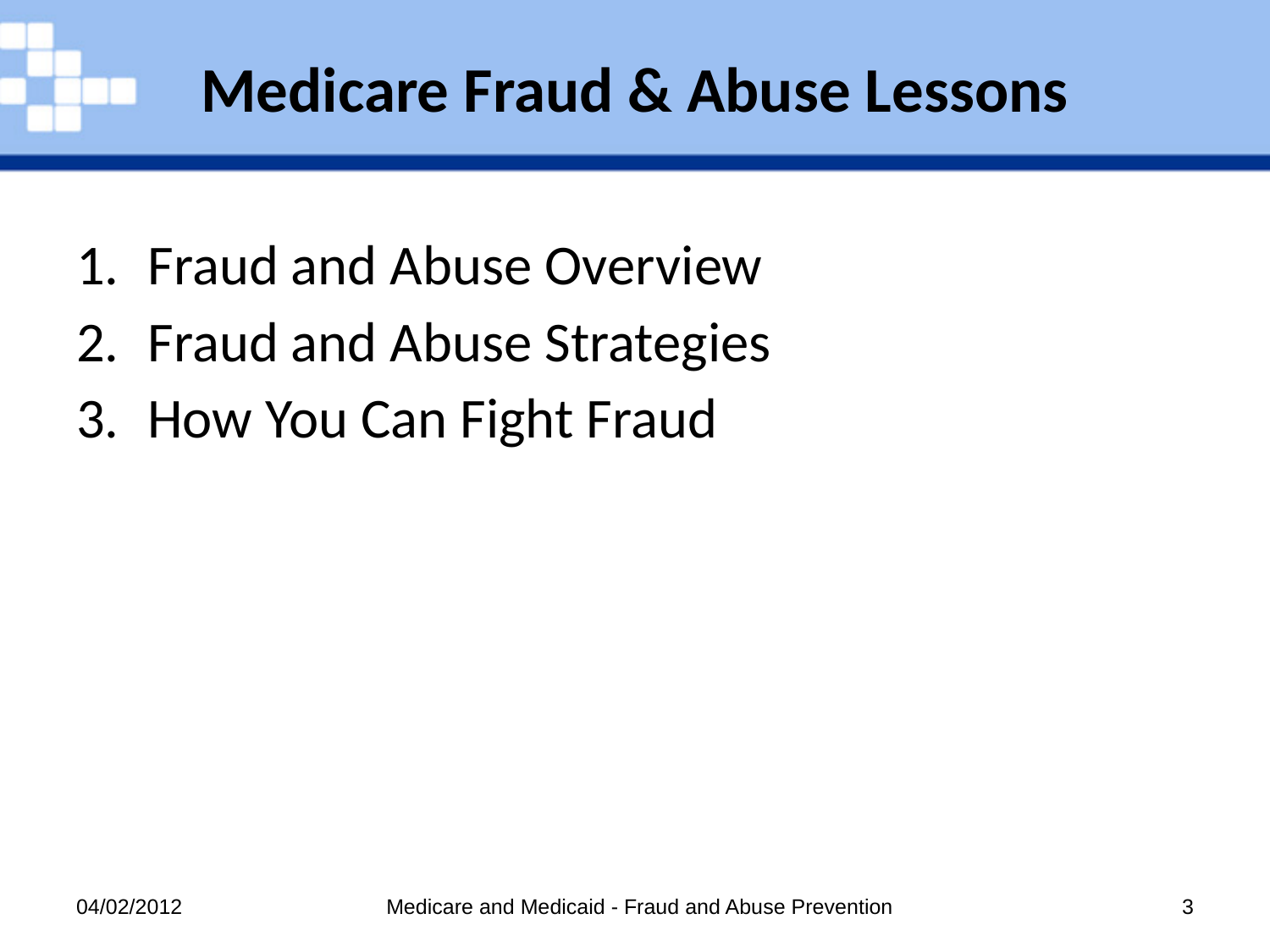

# Medicare Fraud & Abuse Lessons
Fraud and Abuse Overview
Fraud and Abuse Strategies
How You Can Fight Fraud
04/02/2012
Medicare and Medicaid - Fraud and Abuse Prevention
3